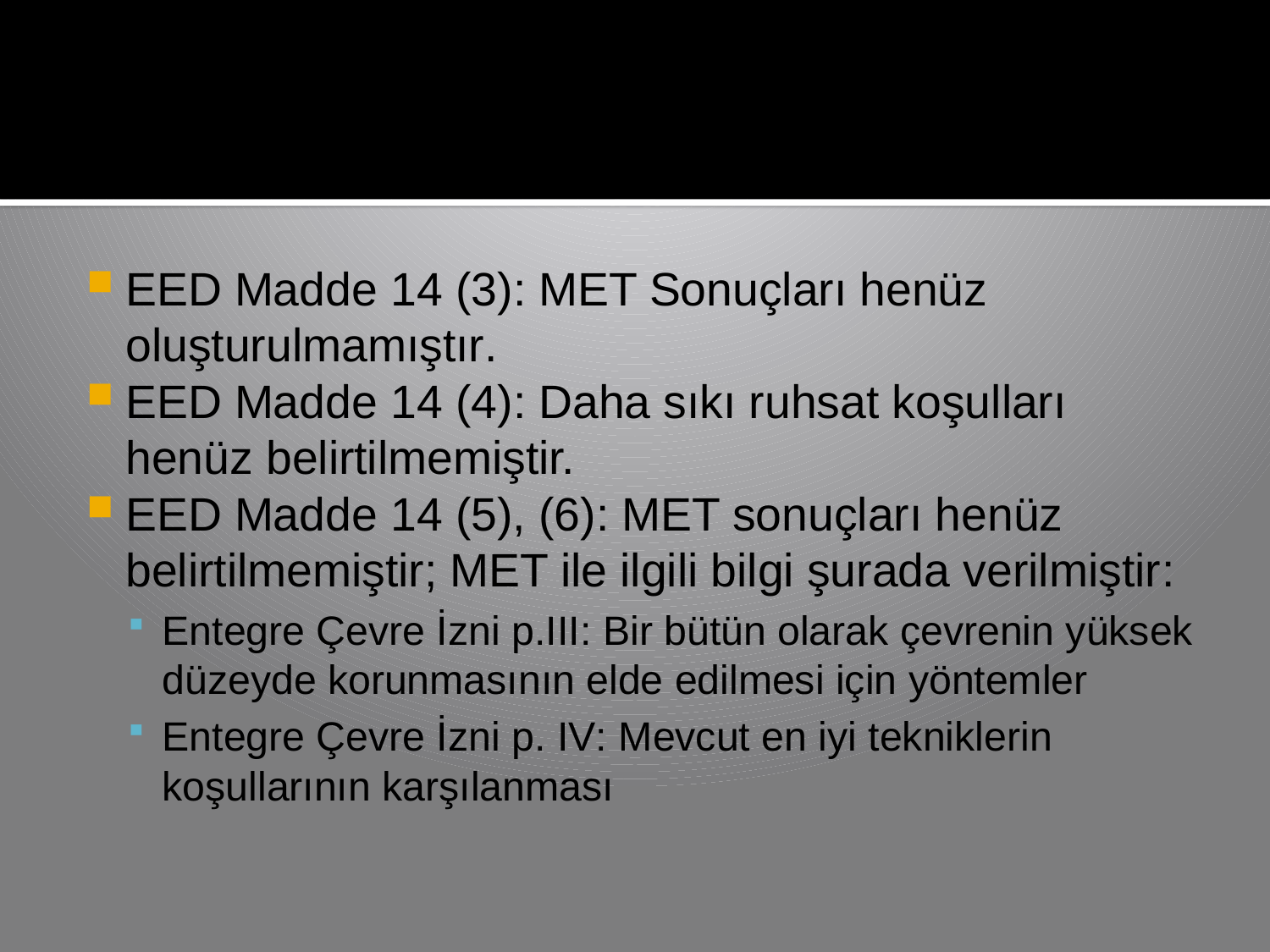

#
EED Madde 14 (3): MET Sonuçları henüz oluşturulmamıştır.
EED Madde 14 (4): Daha sıkı ruhsat koşulları henüz belirtilmemiştir.
EED Madde 14 (5), (6): MET sonuçları henüz belirtilmemiştir; MET ile ilgili bilgi şurada verilmiştir:
Entegre Çevre İzni p.III: Bir bütün olarak çevrenin yüksek düzeyde korunmasının elde edilmesi için yöntemler
Entegre Çevre İzni p. IV: Mevcut en iyi tekniklerin koşullarının karşılanması